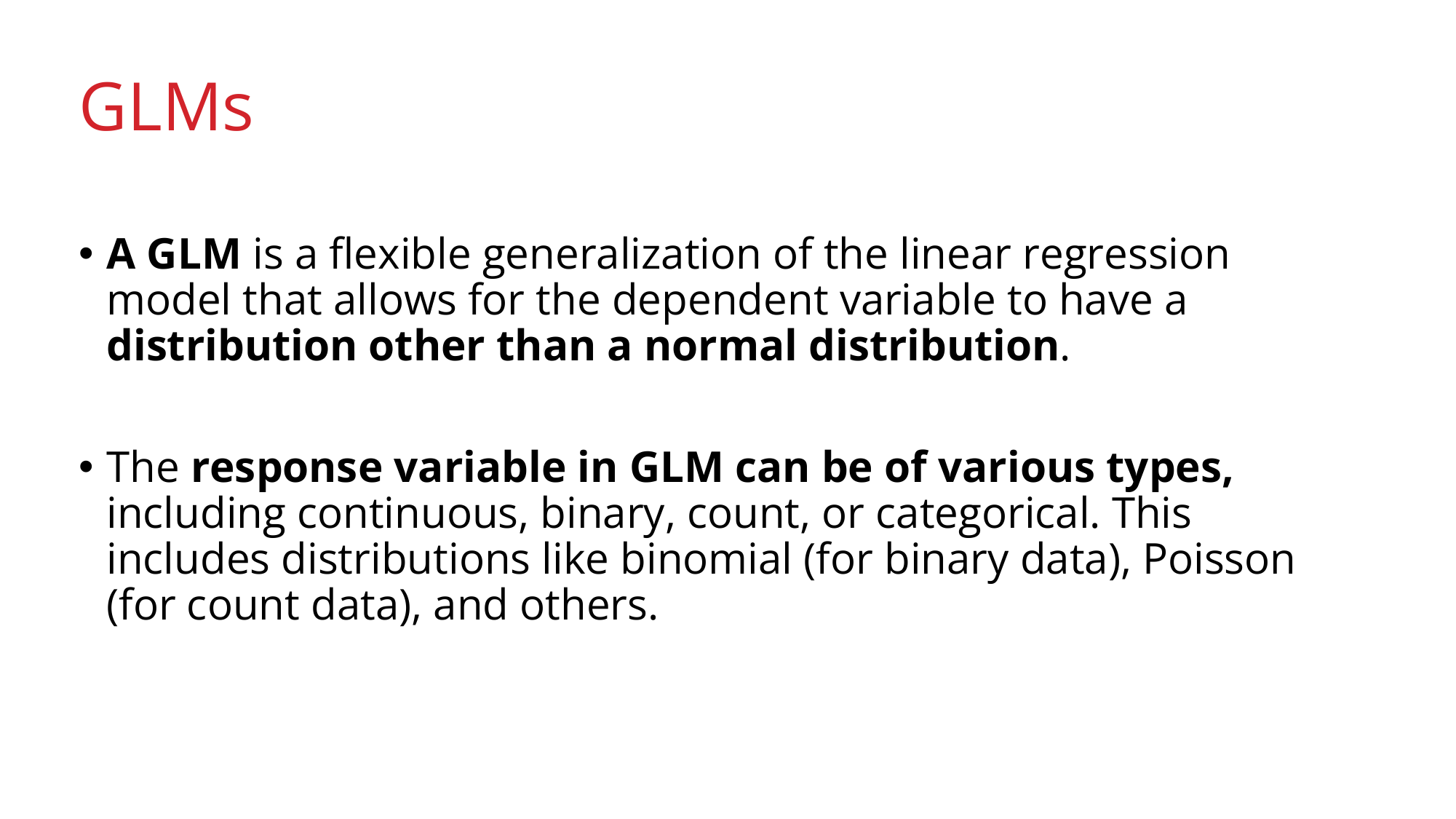

# GLMs
A GLM is a flexible generalization of the linear regression model that allows for the dependent variable to have a distribution other than a normal distribution.

The response variable in GLM can be of various types, including continuous, binary, count, or categorical. This includes distributions like binomial (for binary data), Poisson (for count data), and others.